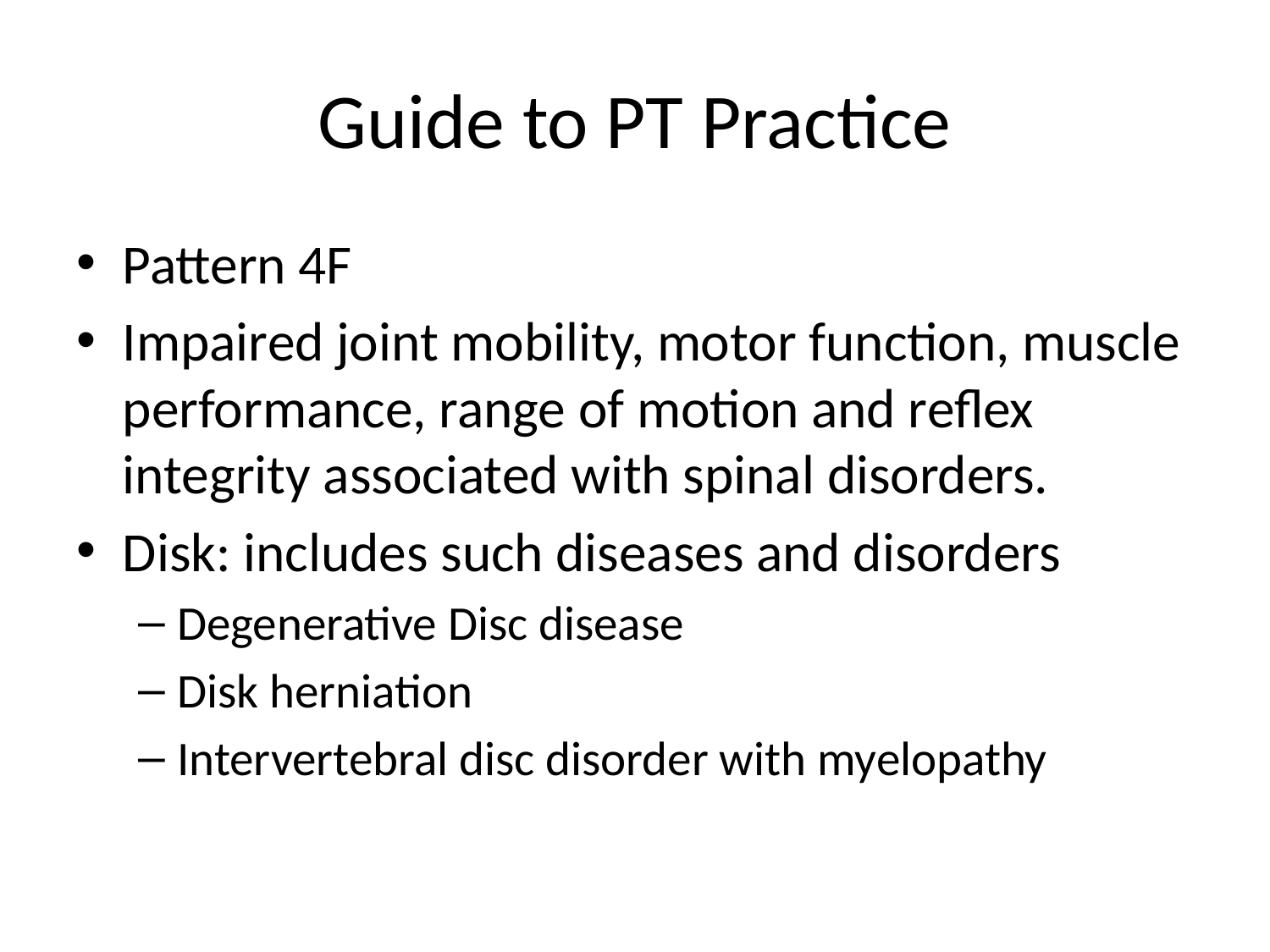

# Guide to PT Practice
Pattern 4F
Impaired joint mobility, motor function, muscle performance, range of motion and reflex integrity associated with spinal disorders.
Disk: includes such diseases and disorders
Degenerative Disc disease
Disk herniation
Intervertebral disc disorder with myelopathy